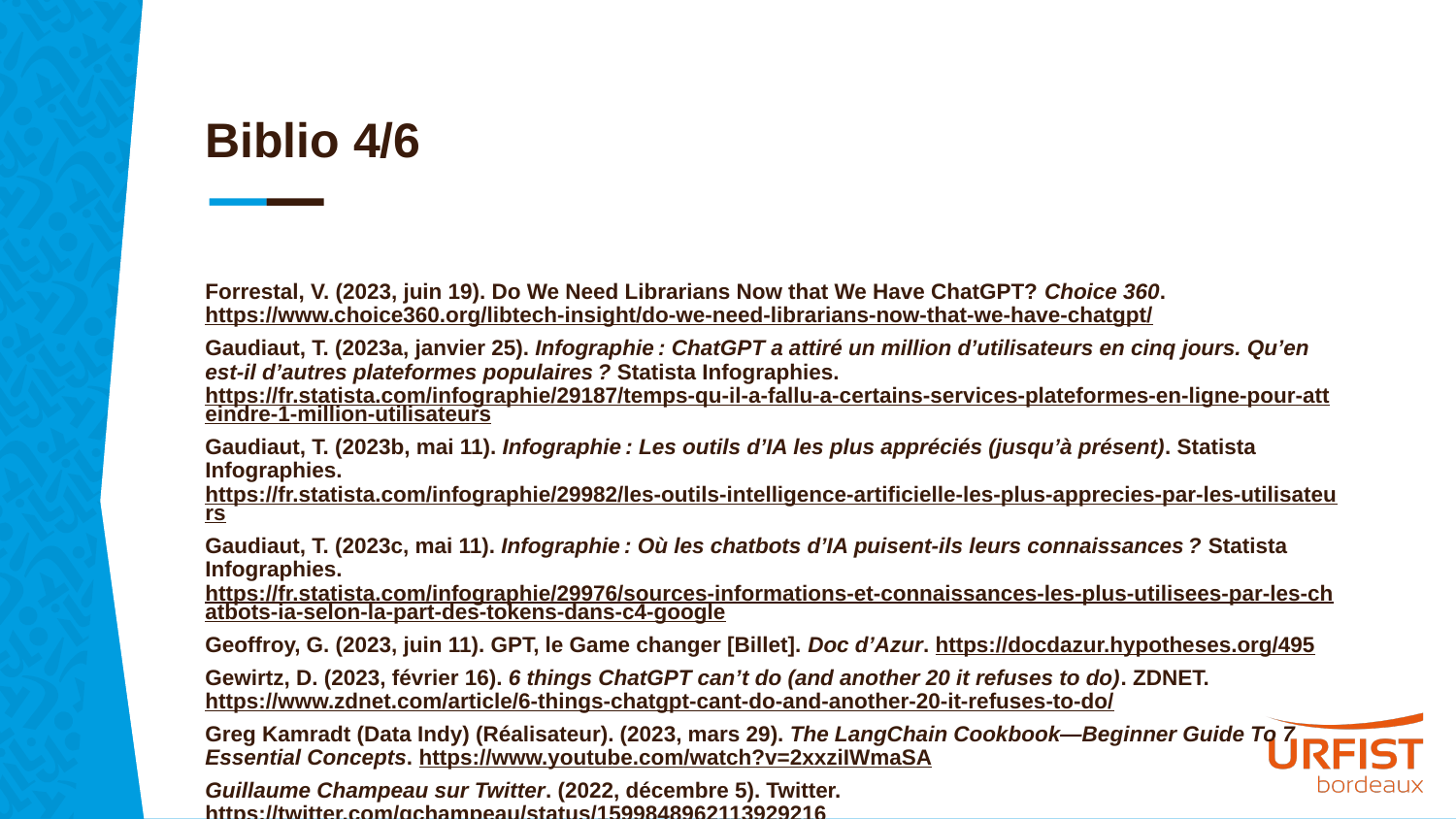

# Biblio 4/6

Forrestal, V. (2023, juin 19). Do We Need Librarians Now that We Have ChatGPT? Choice 360. https://www.choice360.org/libtech-insight/do-we-need-librarians-now-that-we-have-chatgpt/
Gaudiaut, T. (2023a, janvier 25). Infographie : ChatGPT a attiré un million d’utilisateurs en cinq jours. Qu’en est-il d’autres plateformes populaires ? Statista Infographies. https://fr.statista.com/infographie/29187/temps-qu-il-a-fallu-a-certains-services-plateformes-en-ligne-pour-atteindre-1-million-utilisateurs
Gaudiaut, T. (2023b, mai 11). Infographie : Les outils d’IA les plus appréciés (jusqu’à présent). Statista Infographies. https://fr.statista.com/infographie/29982/les-outils-intelligence-artificielle-les-plus-apprecies-par-les-utilisateurs
Gaudiaut, T. (2023c, mai 11). Infographie : Où les chatbots d’IA puisent-ils leurs connaissances ? Statista Infographies. https://fr.statista.com/infographie/29976/sources-informations-et-connaissances-les-plus-utilisees-par-les-chatbots-ia-selon-la-part-des-tokens-dans-c4-google
Geoffroy, G. (2023, juin 11). GPT, le Game changer [Billet]. Doc d’Azur. https://docdazur.hypotheses.org/495
Gewirtz, D. (2023, février 16). 6 things ChatGPT can’t do (and another 20 it refuses to do). ZDNET. https://www.zdnet.com/article/6-things-chatgpt-cant-do-and-another-20-it-refuses-to-do/
Greg Kamradt (Data Indy) (Réalisateur). (2023, mars 29). The LangChain Cookbook—Beginner Guide To 7 Essential Concepts. https://www.youtube.com/watch?v=2xxziIWmaSA
Guillaume Champeau sur Twitter. (2022, décembre 5). Twitter. https://twitter.com/gchampeau/status/1599848962113929216